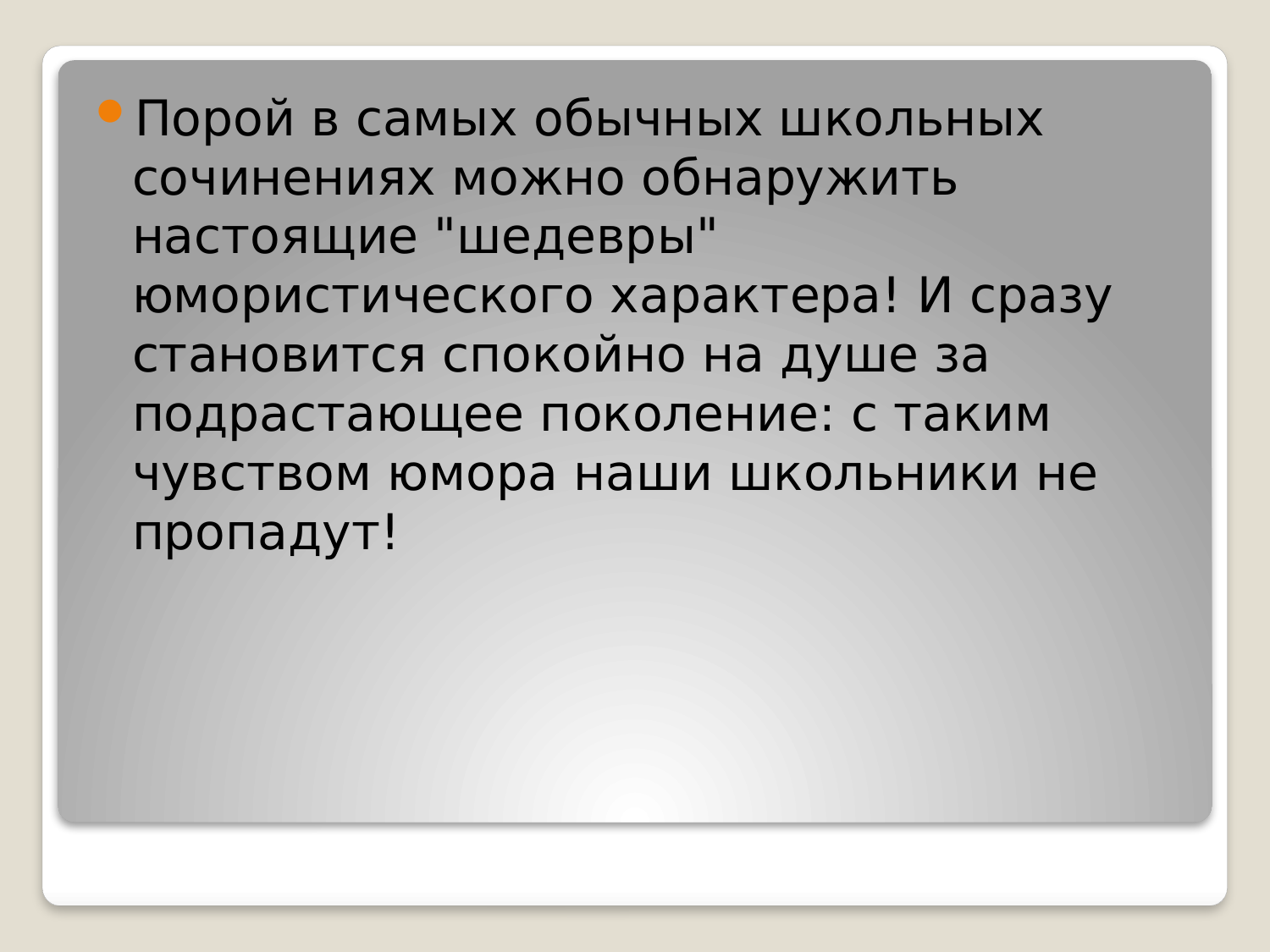

Порой в самых обычных школьных сочинениях можно обнаружить настоящие "шедевры" юмористического характера! И сразу становится спокойно на душе за подрастающее поколение: с таким чувством юмора наши школьники не пропадут!
#